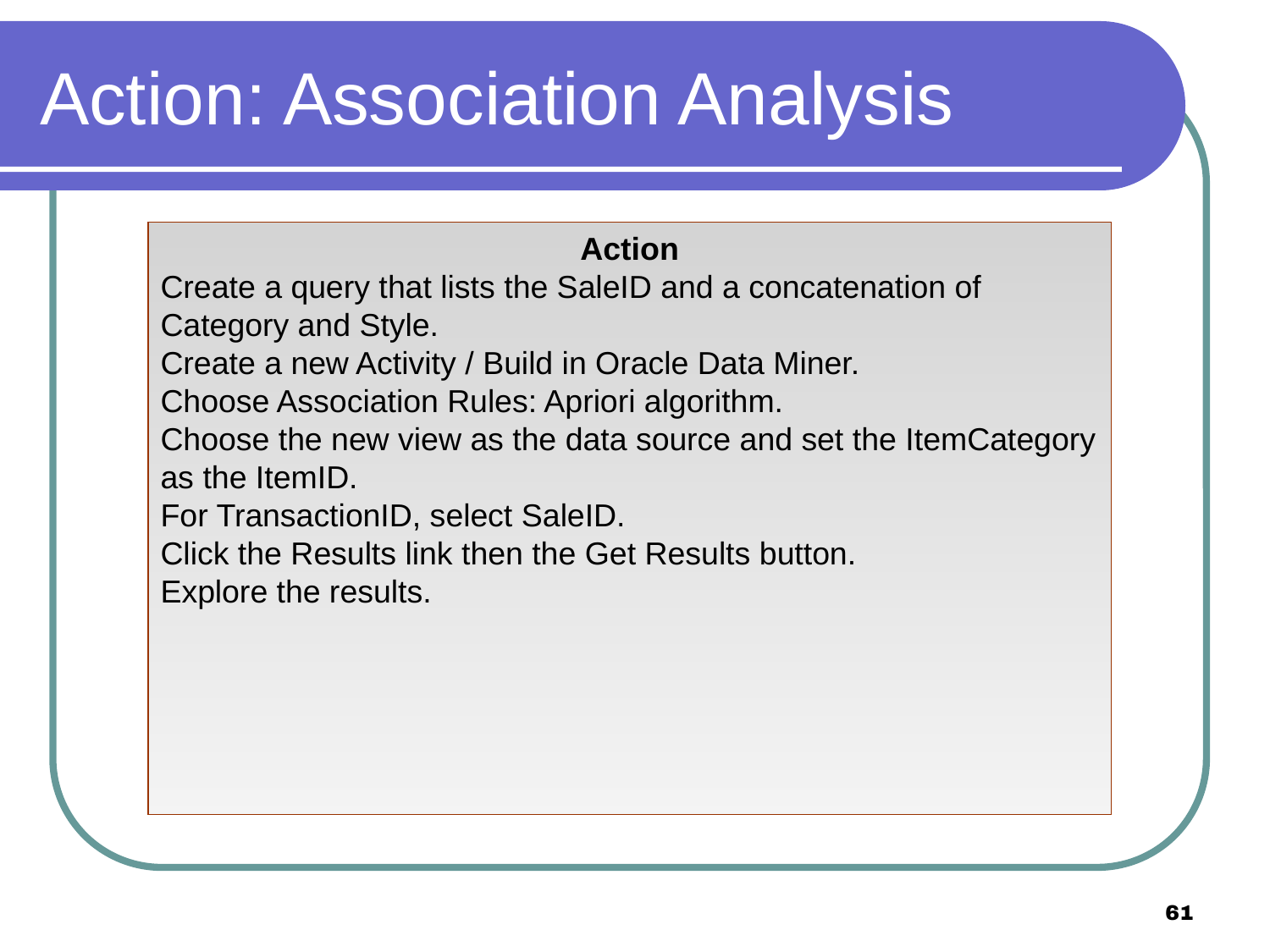

# Action: Association Analysis
Action
Create a query that lists the SaleID and a concatenation of Category and Style.
Create a new Activity / Build in Oracle Data Miner.
Choose Association Rules: Apriori algorithm.
Choose the new view as the data source and set the ItemCategory as the ItemID.
For TransactionID, select SaleID.
Click the Results link then the Get Results button.
Explore the results.
61